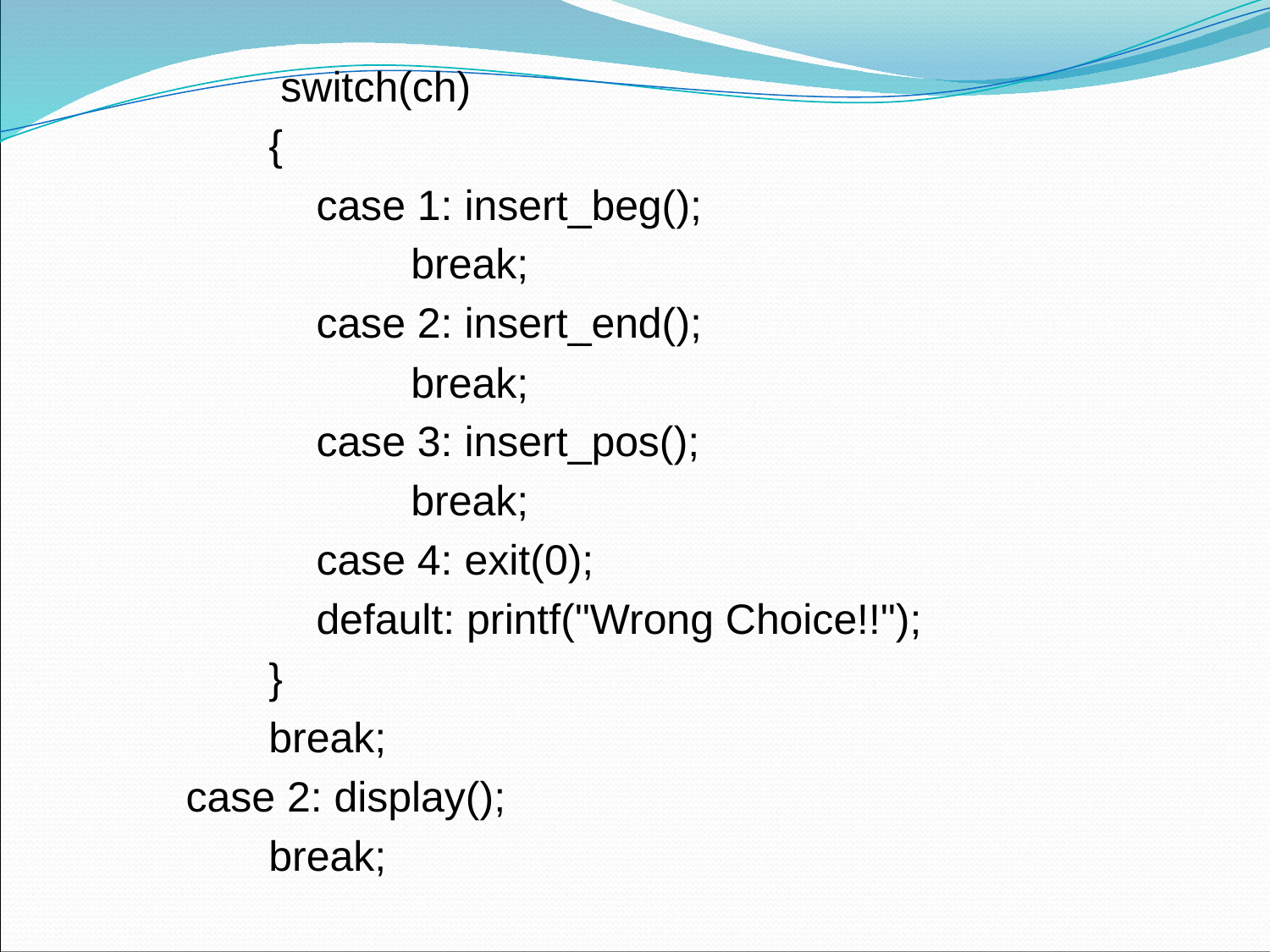

#
                     switch(ch)
                    {
                        case 1: insert_beg();
                                break;
                        case 2: insert_end();
                                break;
                        case 3: insert_pos();
                                break;
                        case 4: exit(0);
                        default: printf("Wrong Choice!!");
                    }
                    break;
             case 2: display();
                    break;